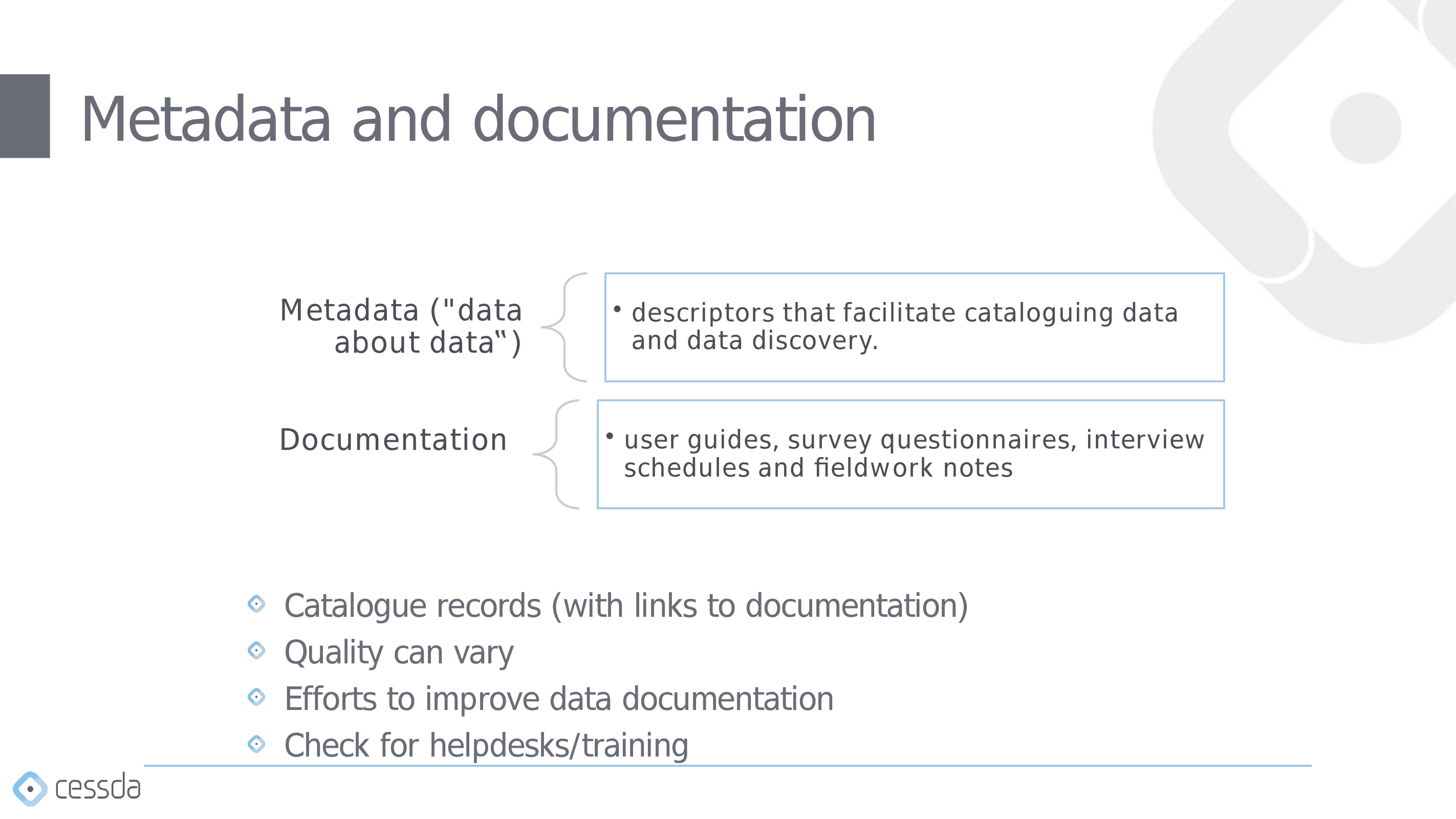

# Metadata and documentation
Metadata ("data about data“)
descriptors that facilitate cataloguing data and data discovery.
Documentation
user guides, survey questionnaires, interview schedules and fieldwork notes
Catalogue records (with links to documentation)
Quality can vary
Efforts to improve data documentation
Check for helpdesks/training